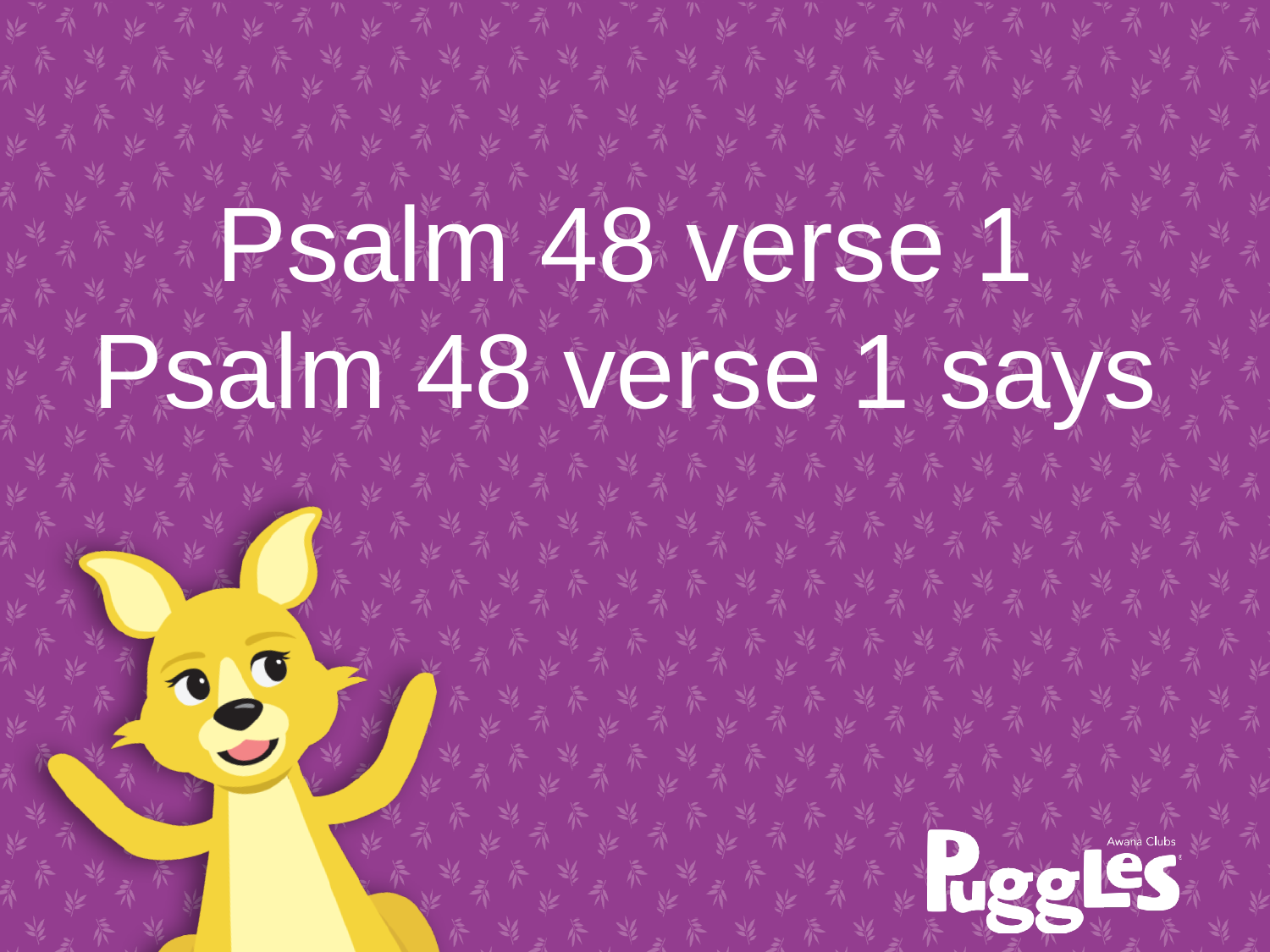

# Psalm 48 verse 1 Psalm 48 verse 1 says